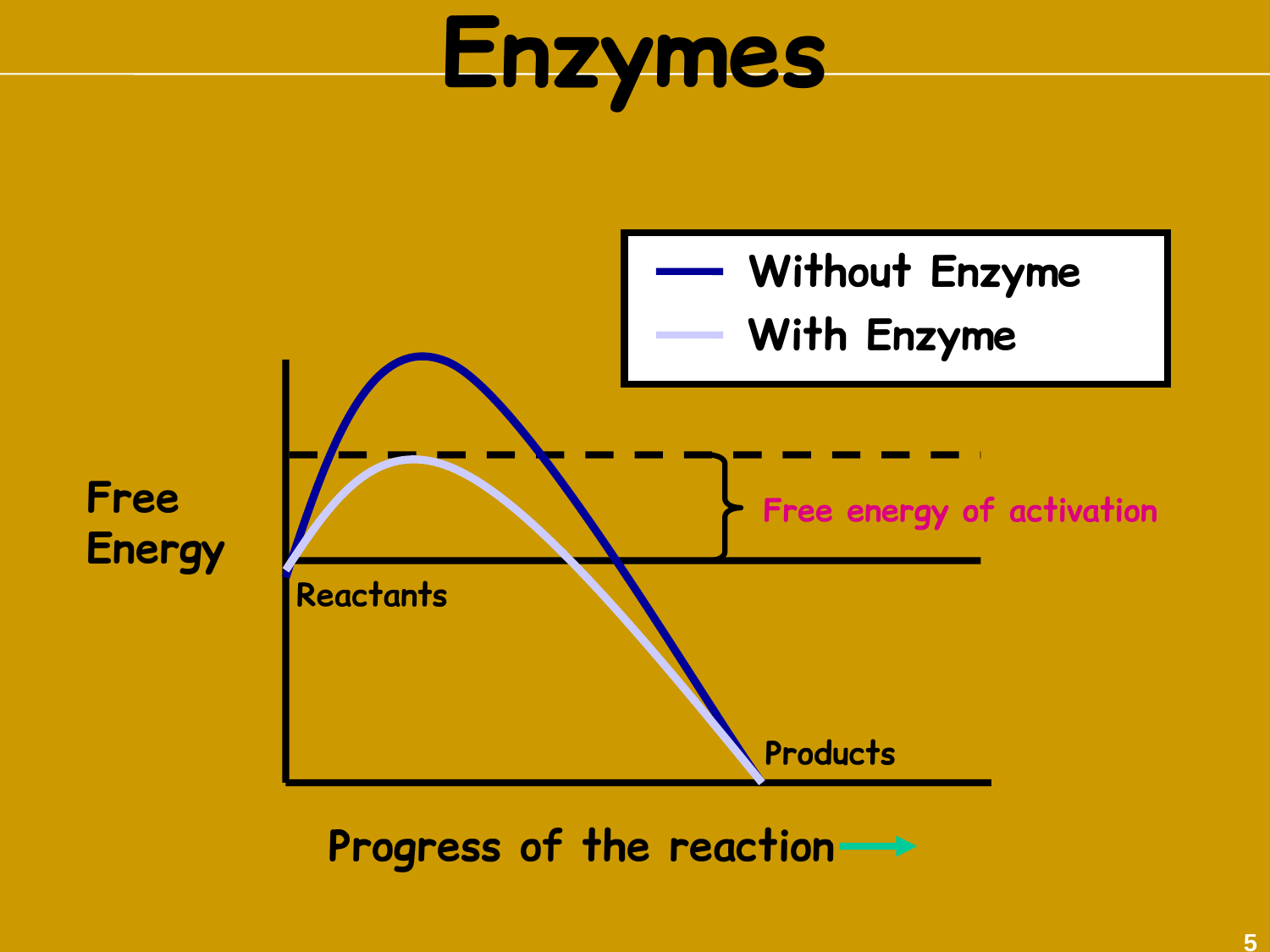

# Enzymes

Without Enzyme

With Enzyme

Free
Energy
Free energy of activation

Reactants
Products

Progress of the reaction

5